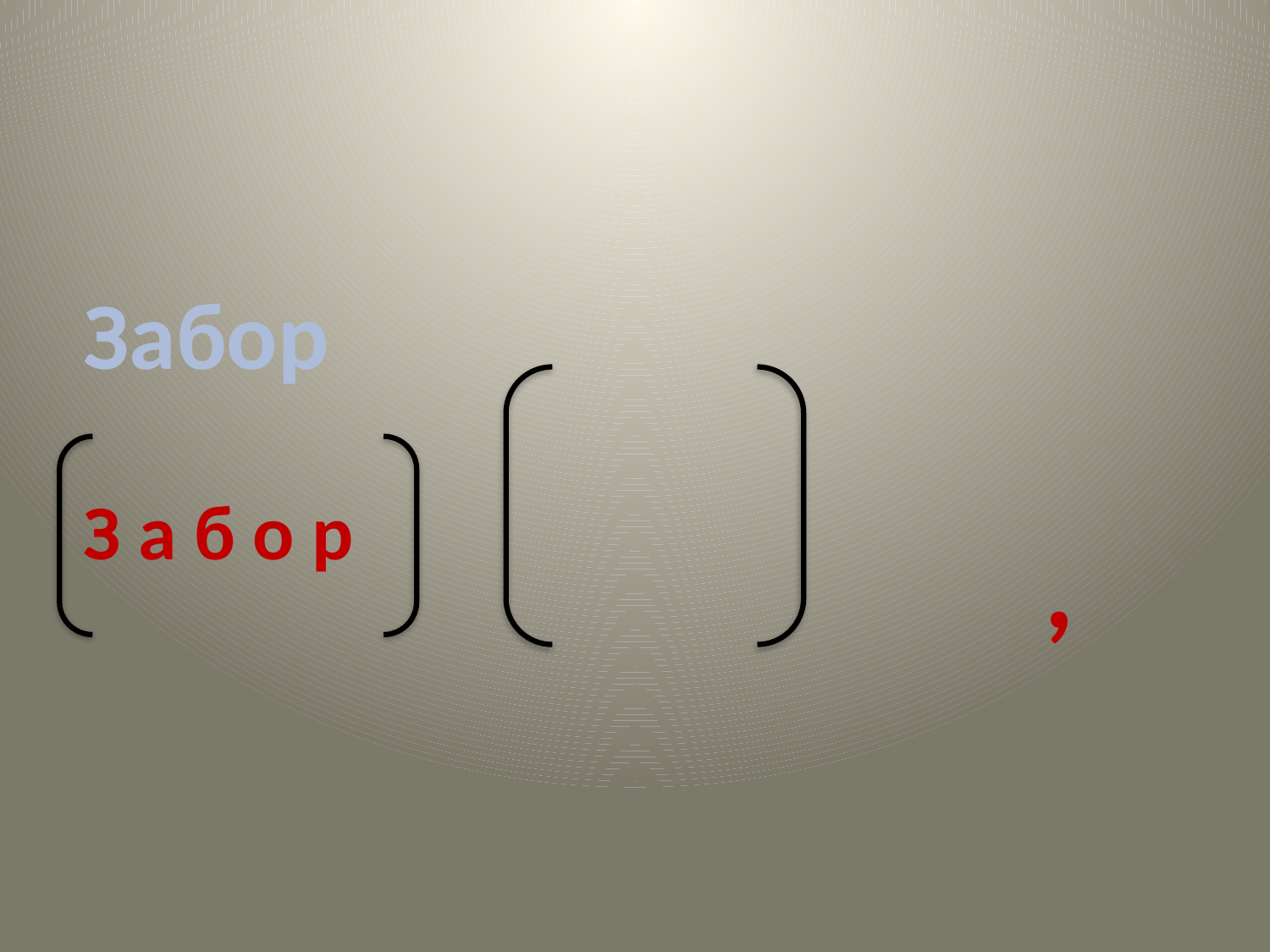

Забор

З а б о р
,